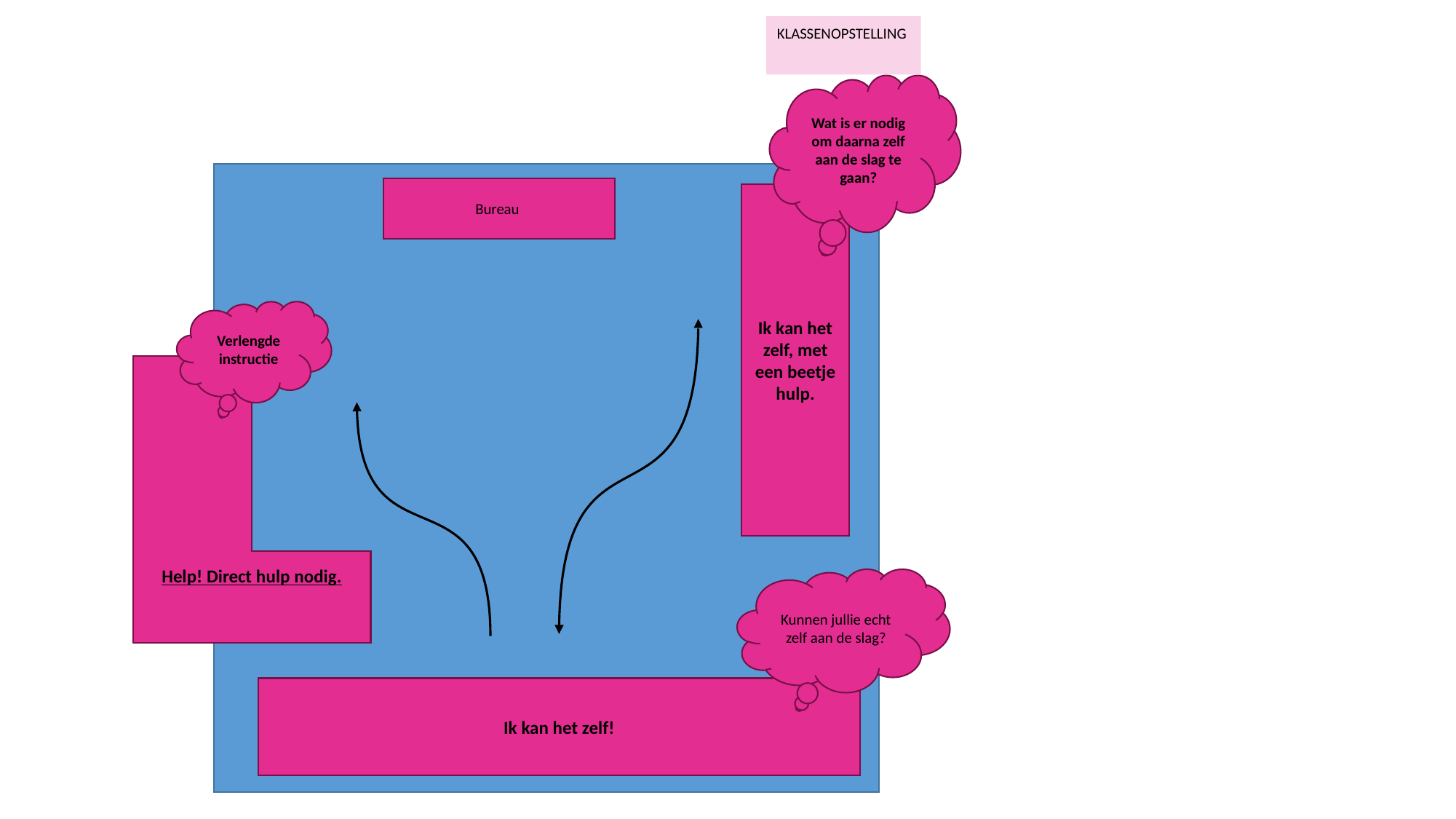

KLASSENOPSTELLING

Wat is er nodig om daarna zelf aan de slag te gaan?
#

Bureau
Ik kan het zelf, met een beetje hulp.
Verlengde instructie

Help! Direct hulp nodig.

Kunnen jullie echt zelf aan de slag?

Ik kan het zelf!